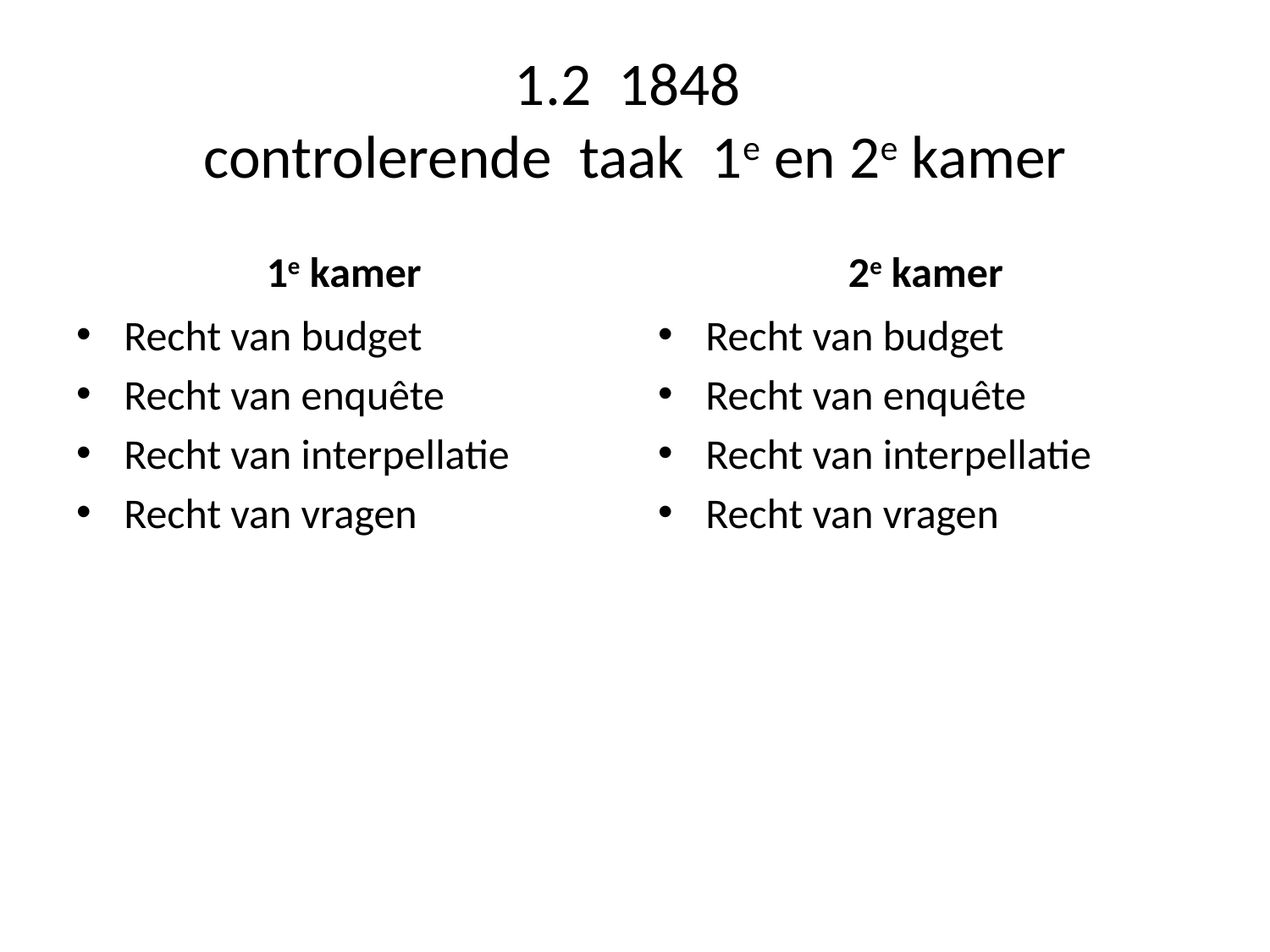

# 1.2  1848 controlerende  taak  1e en 2e kamer
1e kamer
2e kamer
Recht van budget
Recht van enquête
Recht van interpellatie
Recht van vragen

Recht van budget
Recht van enquête
Recht van interpellatie
Recht van vragen